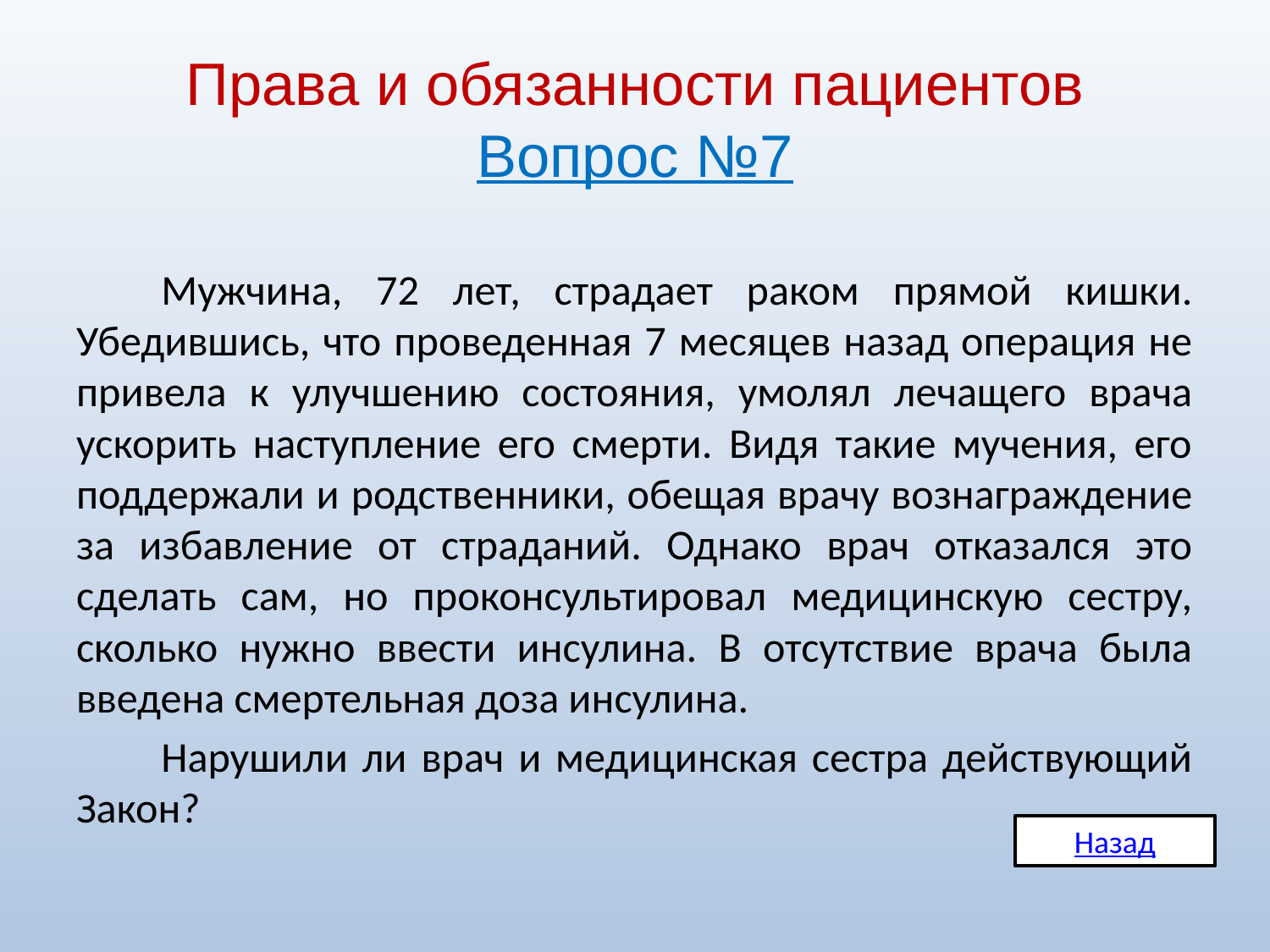

# Права и обязанности пациентов Вопрос №7
	Мужчина, 72 лет, страдает раком прямой кишки. Убедившись, что проведенная 7 месяцев назад операция не привела к улучшению состояния, умолял лечащего врача ускорить наступление его смерти. Видя такие мучения, его поддержали и родственники, обещая врачу вознаграждение за избавление от страданий. Однако врач отказался это сделать сам, но проконсультировал медицинскую сестру, сколько нужно ввести инсулина. В отсутствие врача была введена смертельная доза инсулина.
	Нарушили ли врач и медицинская сестра действующий Закон?

Назад